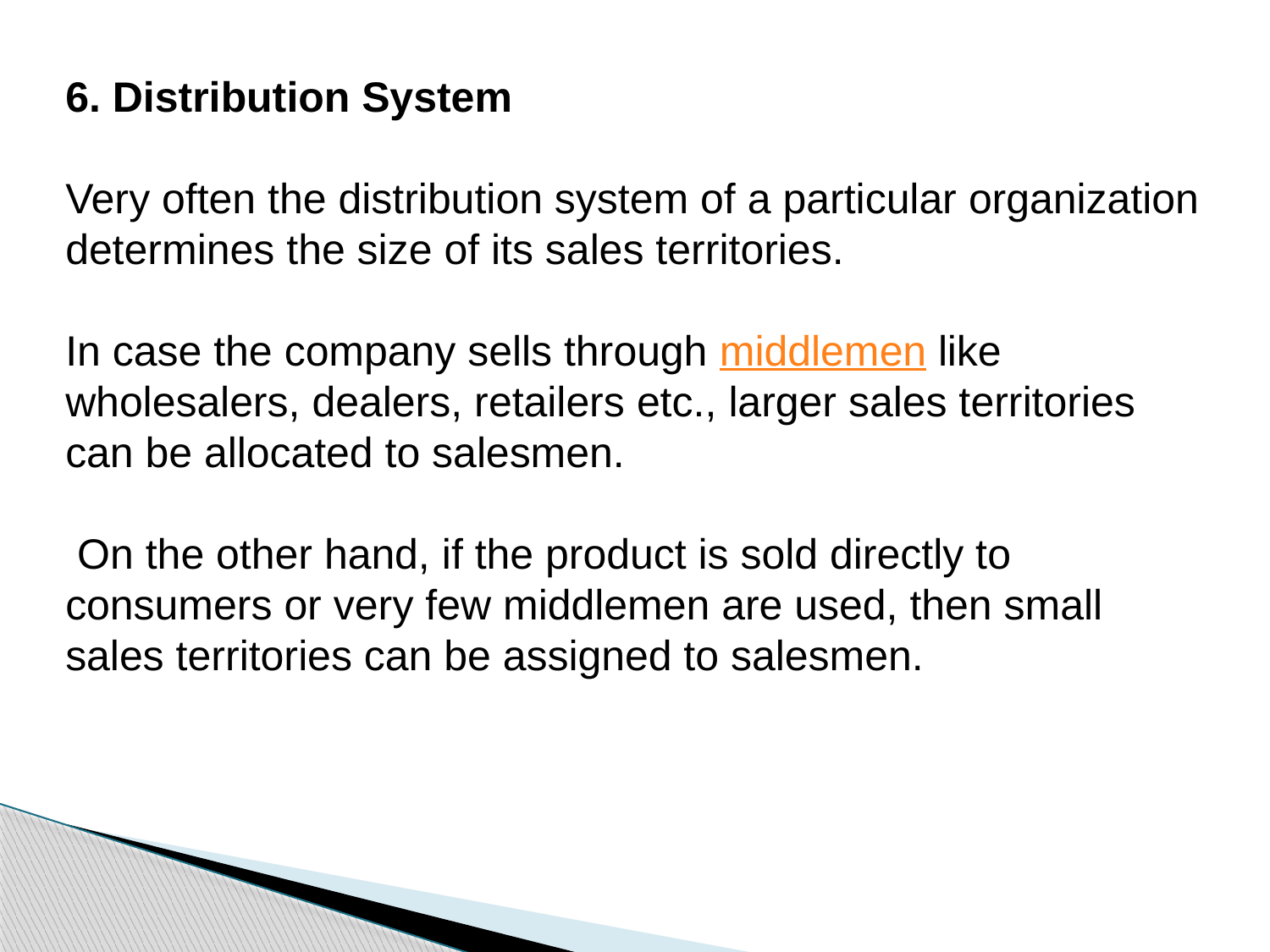

6. Distribution System

Very often the distribution system of a particular organization determines the size of its sales territories.

In case the company sells through middlemen like wholesalers, dealers, retailers etc., larger sales territories can be allocated to salesmen.

 On the other hand, if the product is sold directly to consumers or very few middlemen are used, then small sales territories can be assigned to salesmen.